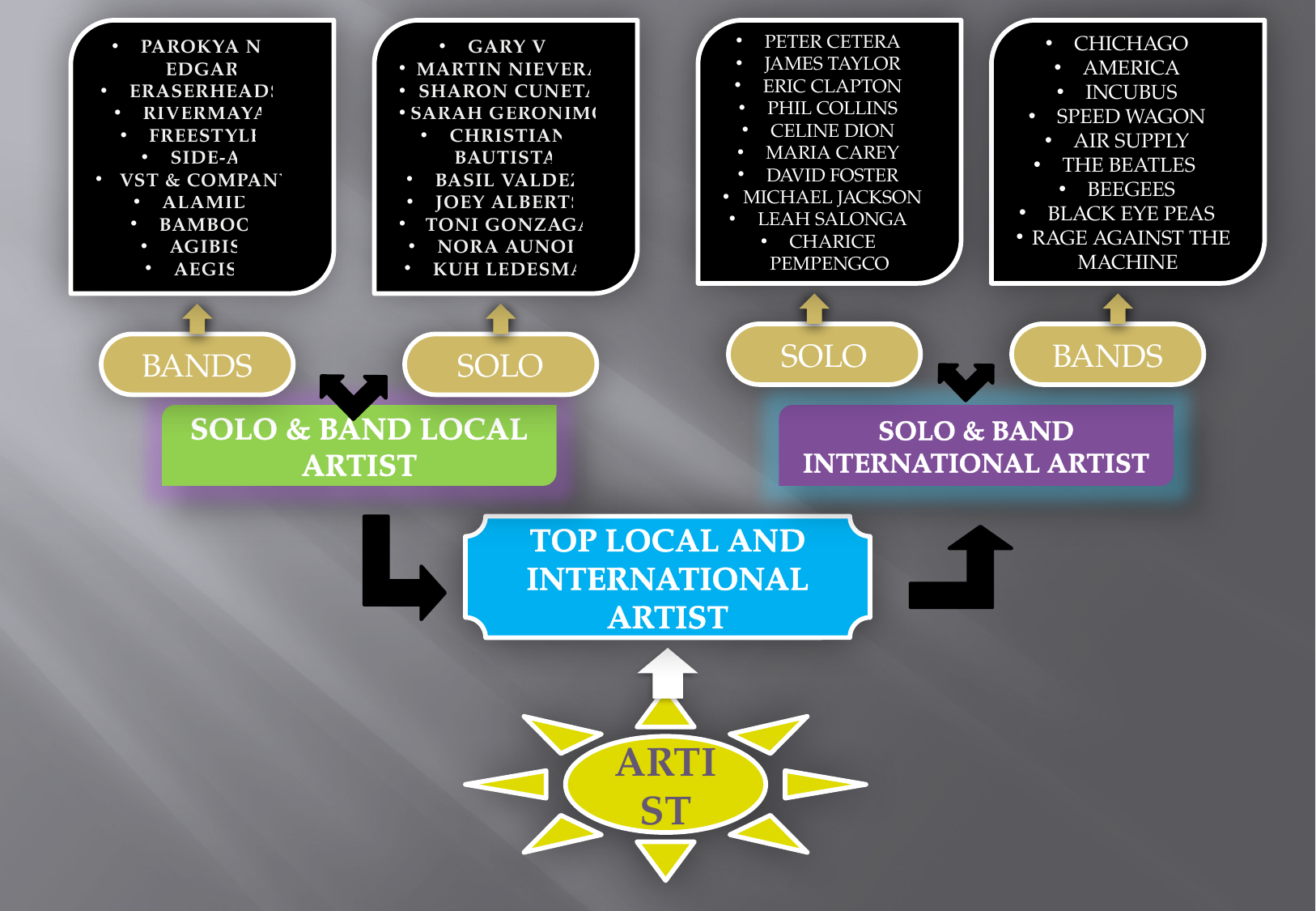

PAROKYA NI EDGAR
ERASERHEADS
RIVERMAYA
FREESTYLE
SIDE-A
VST & COMPANY
ALAMID
BAMBOO
AGIBIS
AEGIS
GARY V.
MARTIN NIEVERA
SHARON CUNETA
SARAH GERONIMO
CHRISTIAN BAUTISTA
BASIL VALDEZ
JOEY ALBERTS
TONI GONZAGA
NORA AUNOR
KUH LEDESMA
PETER CETERA
JAMES TAYLOR
ERIC CLAPTON
PHIL COLLINS
CELINE DION
MARIA CAREY
DAVID FOSTER
MICHAEL JACKSON
LEAH SALONGA
CHARICE PEMPENGCO
CHICHAGO
AMERICA
INCUBUS
SPEED WAGON
AIR SUPPLY
THE BEATLES
BEEGEES
BLACK EYE PEAS
RAGE AGAINST THE MACHINE

SOLO
BANDS
BANDS
SOLO

SOLO & BAND LOCAL ARTIST
SOLO & BAND INTERNATIONAL ARTIST
TOP LOCAL AND INTERNATIONAL ARTIST

ARTIST